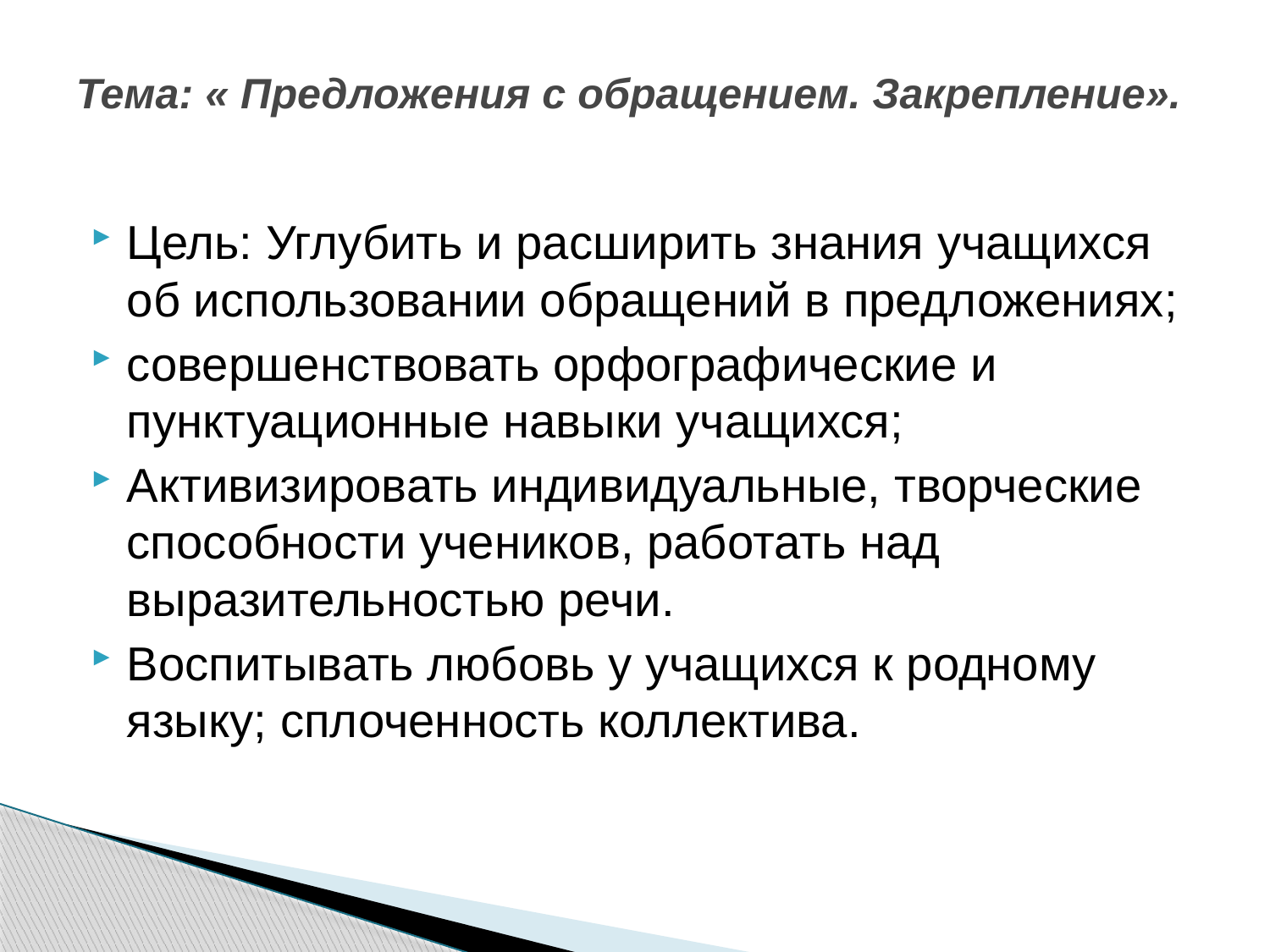

# Тема: « Предложения с обращением. Закрепление».
Цель: Углубить и расширить знания учащихся об использовании обращений в предложениях;
совершенствовать орфографические и пунктуационные навыки учащихся;
Активизировать индивидуальные, творческие способности учеников, работать над выразительностью речи.
Воспитывать любовь у учащихся к родному языку; сплоченность коллектива.